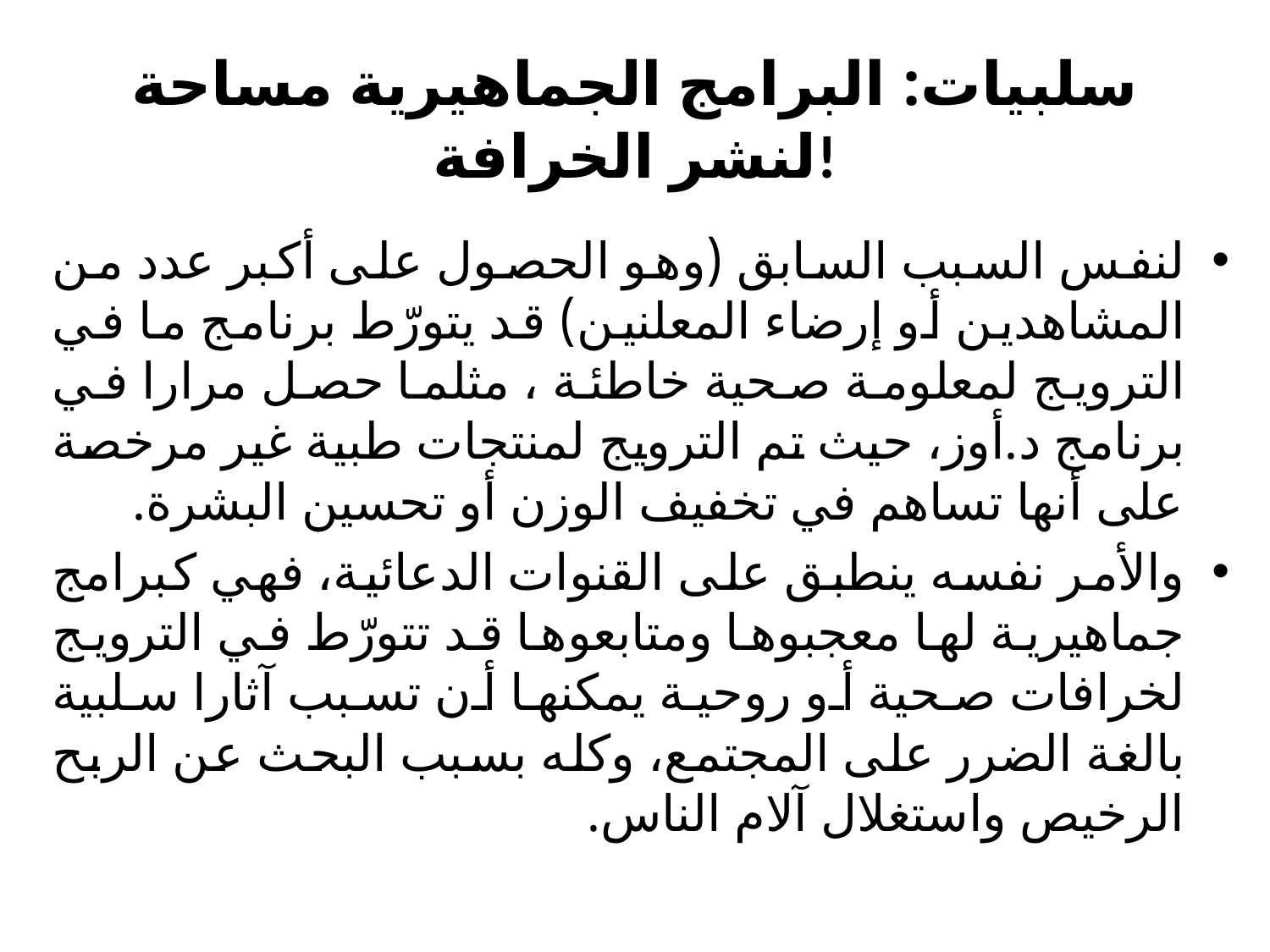

# سلبيات: البرامج الجماهيرية مساحة لنشر الخرافة!
لنفس السبب السابق (وهو الحصول على أكبر عدد من المشاهدين أو إرضاء المعلنين) قد يتورّط برنامج ما في الترويج لمعلومة صحية خاطئة ، مثلما حصل مرارا في برنامج د.أوز، حيث تم الترويج لمنتجات طبية غير مرخصة على أنها تساهم في تخفيف الوزن أو تحسين البشرة.
والأمر نفسه ينطبق على القنوات الدعائية، فهي كبرامج جماهيرية لها معجبوها ومتابعوها قد تتورّط في الترويج لخرافات صحية أو روحية يمكنها أن تسبب آثارا سلبية بالغة الضرر على المجتمع، وكله بسبب البحث عن الربح الرخيص واستغلال آلام الناس.